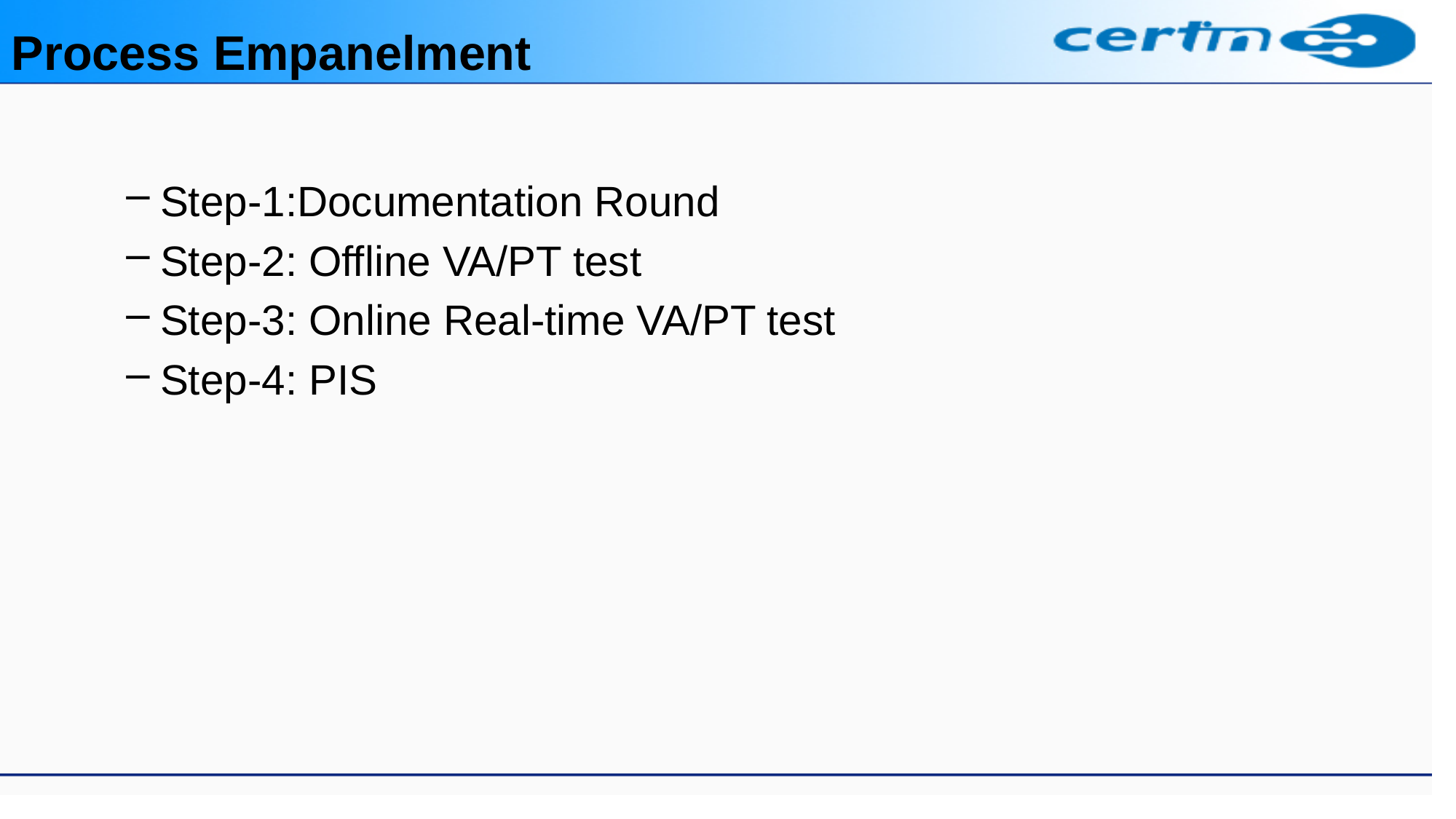

# Process Empanelment

Step-1:Documentation Round
Step-2: Offline VA/PT test
Step-3: Online Real-time VA/PT test
Step-4: PIS